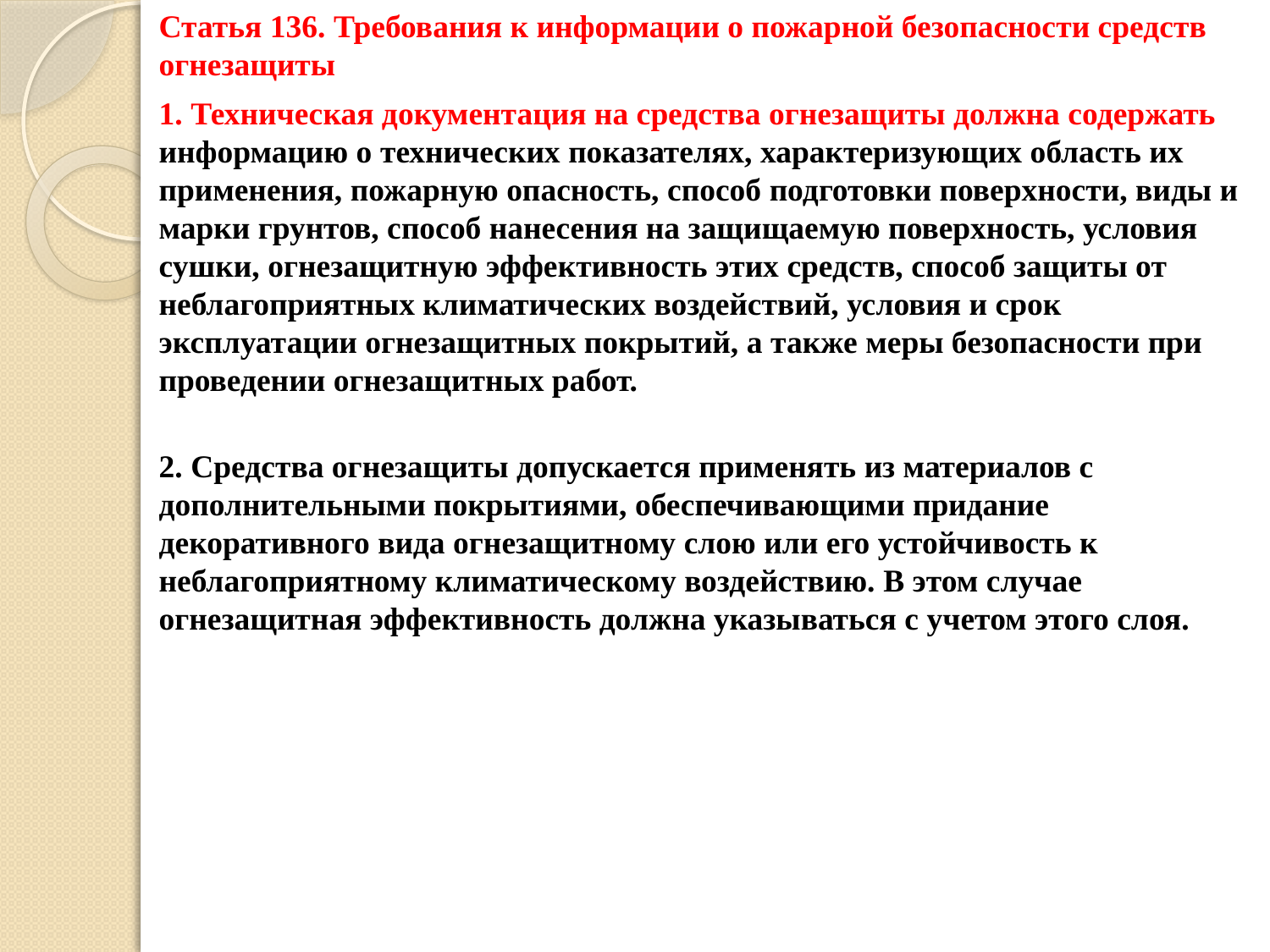

Статья 136. Требования к информации о пожарной безопасности средств огнезащиты
1. Техническая документация на средства огнезащиты должна содержать информацию о технических показателях, характеризующих область их применения, пожарную опасность, способ подготовки поверхности, виды и марки грунтов, способ нанесения на защищаемую поверхность, условия сушки, огнезащитную эффективность этих средств, способ защиты от неблагоприятных климатических воздействий, условия и срок эксплуатации огнезащитных покрытий, а также меры безопасности при проведении огнезащитных работ.
2. Средства огнезащиты допускается применять из материалов с дополнительными покрытиями, обеспечивающими придание декоративного вида огнезащитному слою или его устойчивость к неблагоприятному климатическому воздействию. В этом случае огнезащитная эффективность должна указываться с учетом этого слоя.